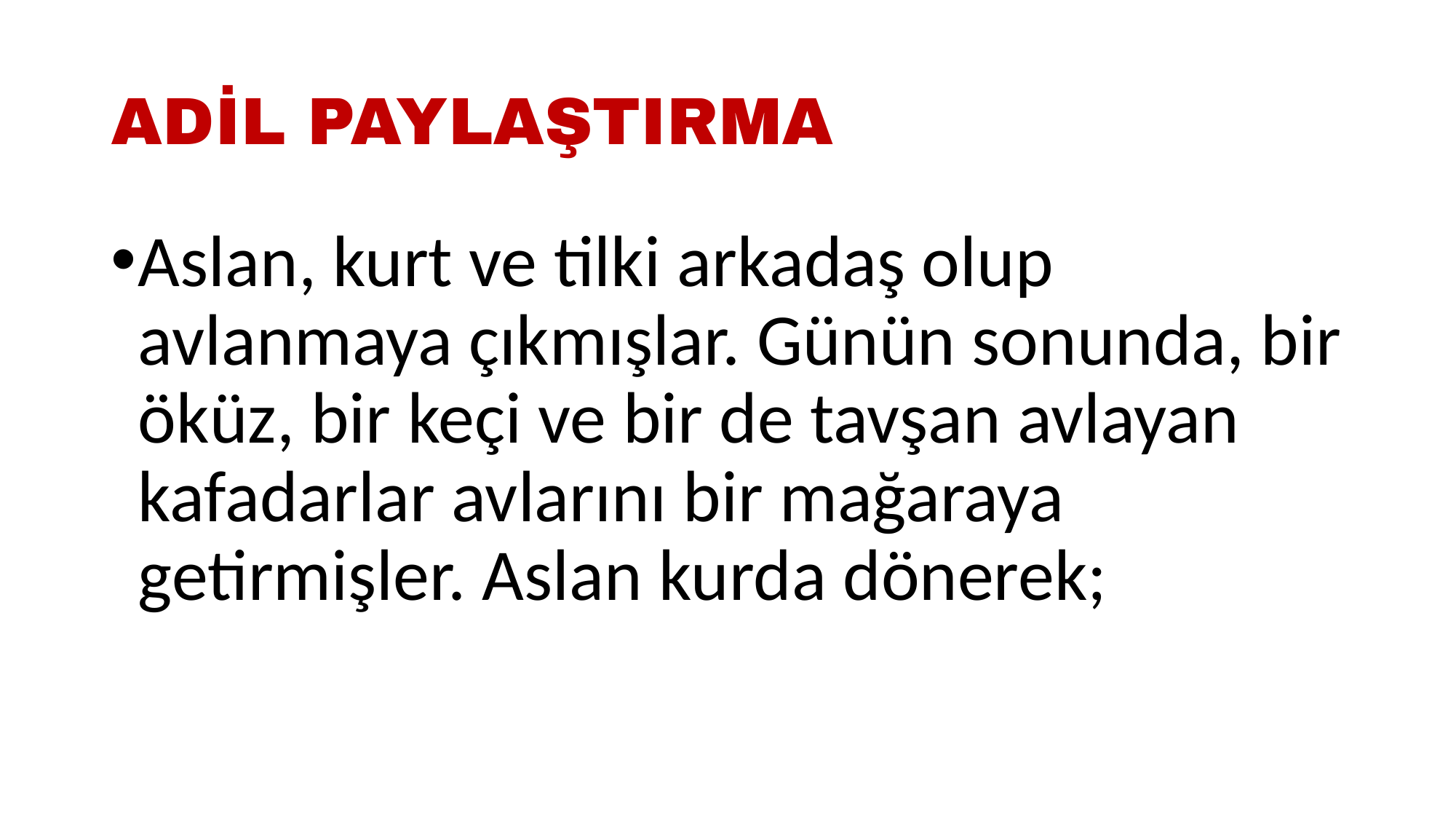

# ADİL PAYLAŞTIRMA
Aslan, kurt ve tilki arkadaş olup avlanmaya çıkmışlar. Günün sonunda, bir öküz, bir keçi ve bir de tavşan avlayan kafadarlar avlarını bir mağaraya getirmişler. Aslan kurda dönerek;